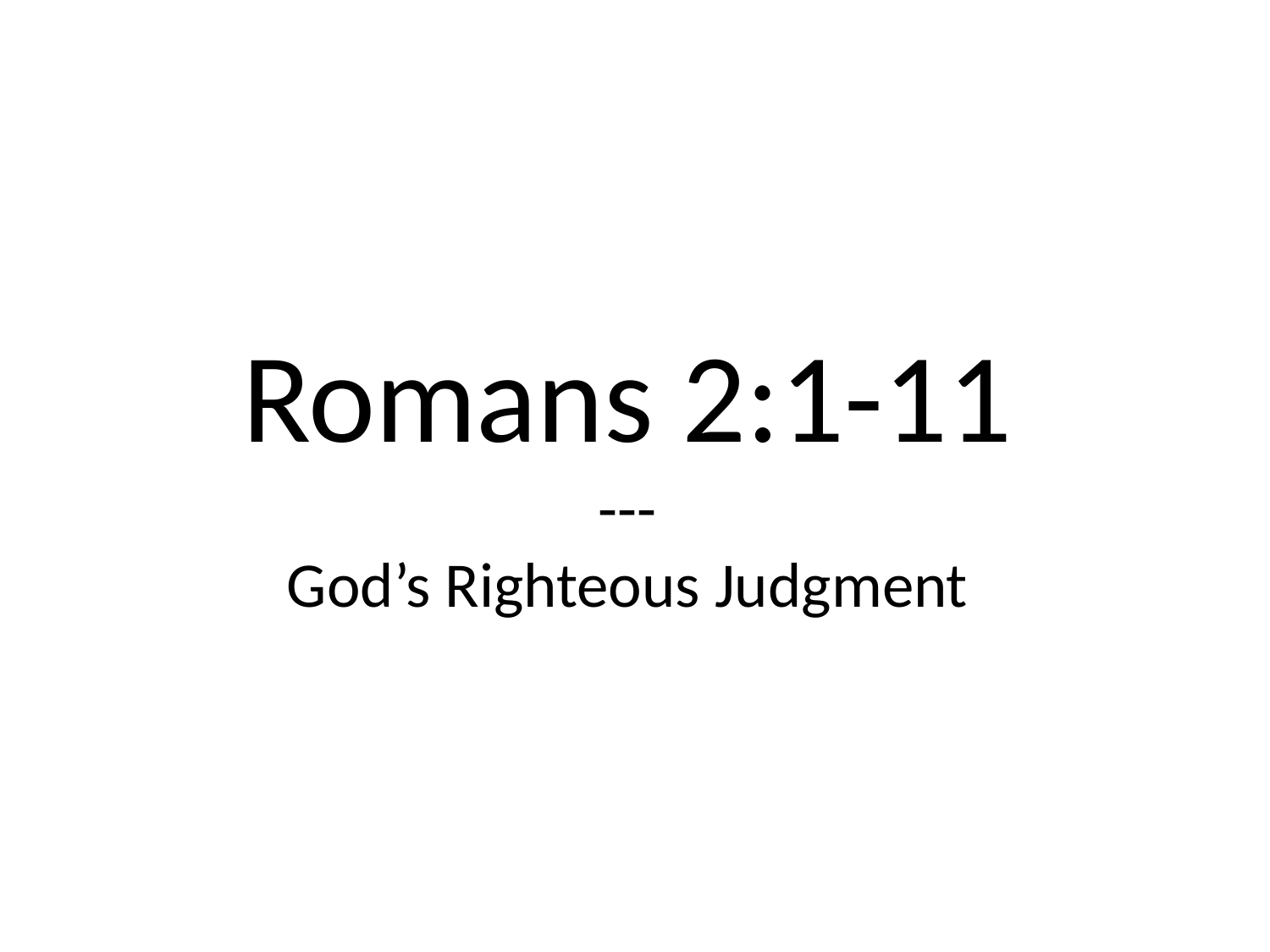

# Romans 2:1-11 --- God’s Righteous Judgment